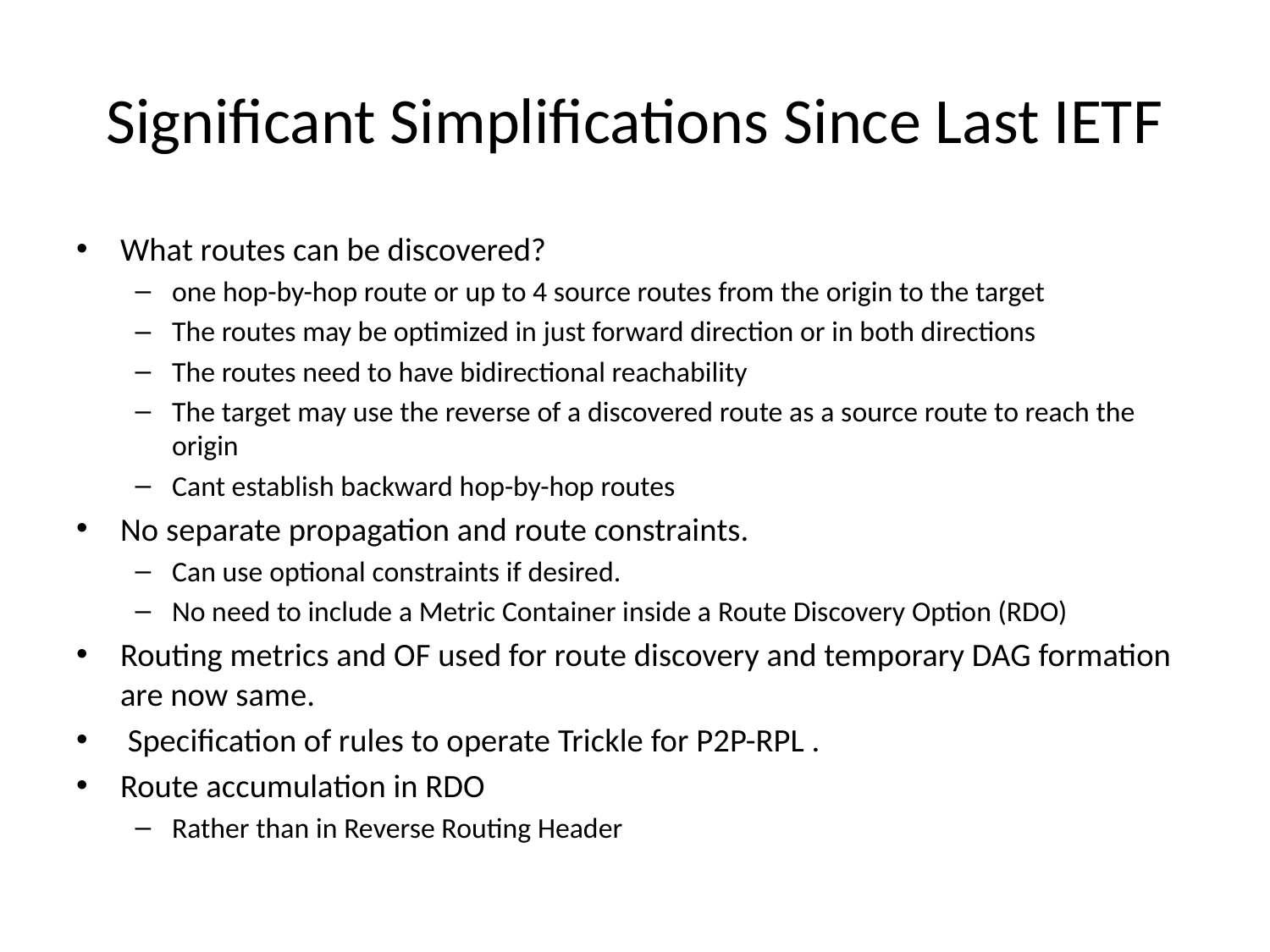

# Significant Simplifications Since Last IETF
What routes can be discovered?
one hop-by-hop route or up to 4 source routes from the origin to the target
The routes may be optimized in just forward direction or in both directions
The routes need to have bidirectional reachability
The target may use the reverse of a discovered route as a source route to reach the origin
Cant establish backward hop-by-hop routes
No separate propagation and route constraints.
Can use optional constraints if desired.
No need to include a Metric Container inside a Route Discovery Option (RDO)
Routing metrics and OF used for route discovery and temporary DAG formation are now same.
 Specification of rules to operate Trickle for P2P-RPL .
Route accumulation in RDO
Rather than in Reverse Routing Header